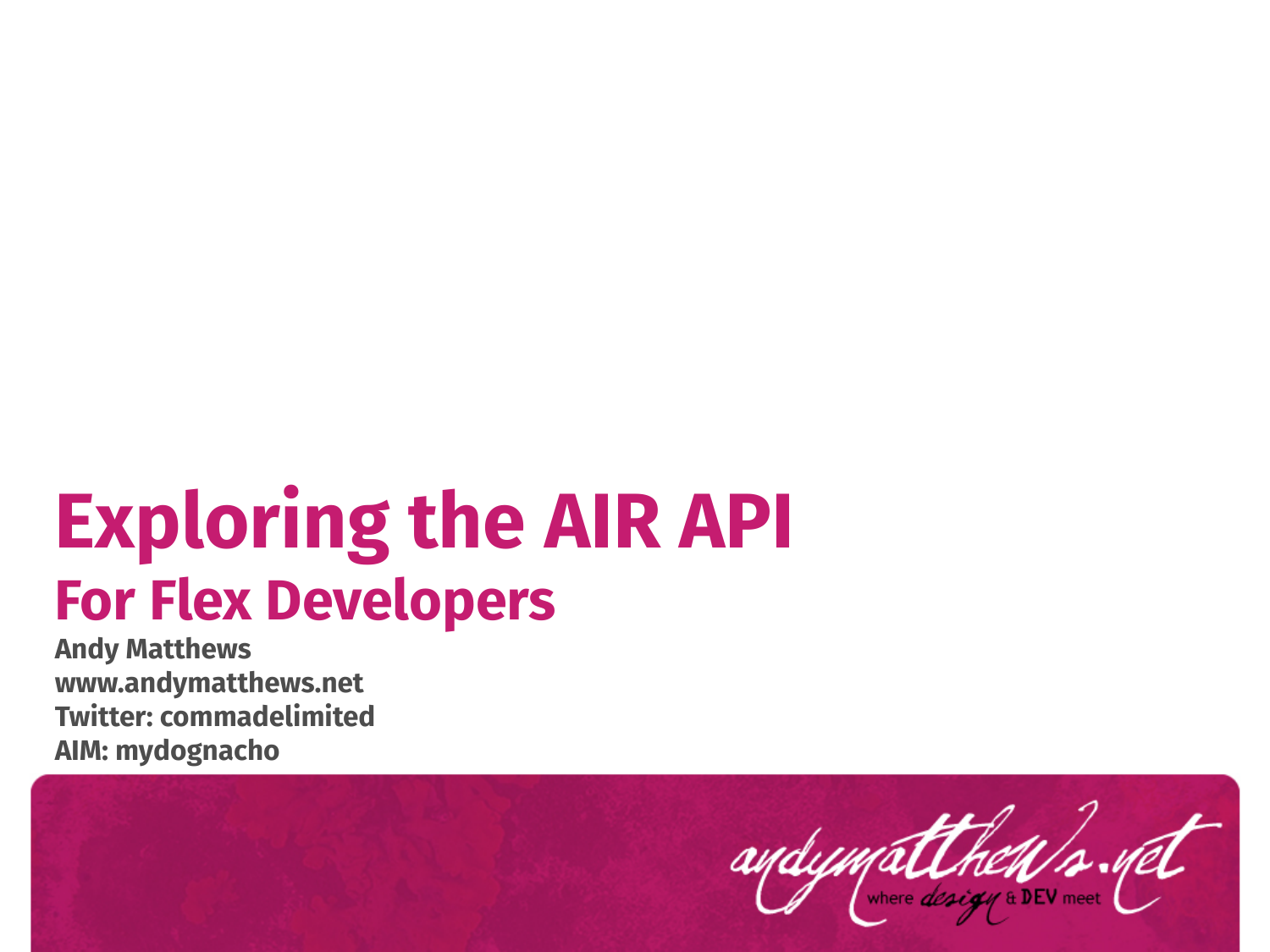

Exploring the AIR API
For Flex Developers
Andy Matthews
www.andymatthews.net
Twitter: commadelimited
AIM: mydognacho